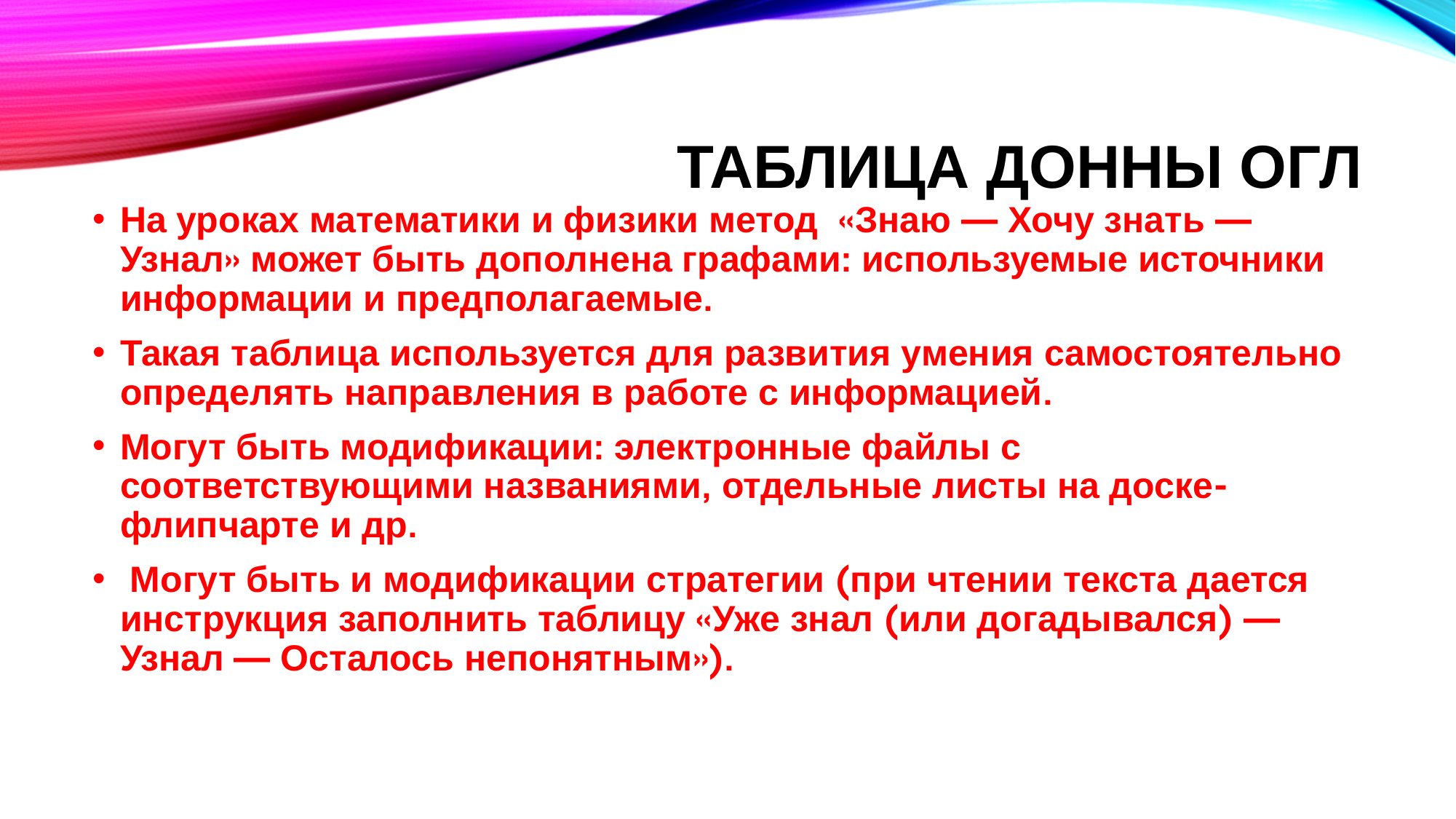

# ТАБЛИЦА ДОННЫ ОГЛ
На уроках математики и физики метод  «Знаю — Хочу знать — Узнал» может быть дополнена графами: используемые источники информации и предполагаемые.
Такая таблица используется для развития умения самостоятельно определять направления в работе с информацией.
Могут быть модификации: электронные файлы с соответствующими названиями, отдельные листы на доске-флипчарте и др.
 Могут быть и модификации стратегии (при чтении текста дается инструкция заполнить таблицу «Уже знал (или догадывался) — Узнал — Осталось непонятным»).